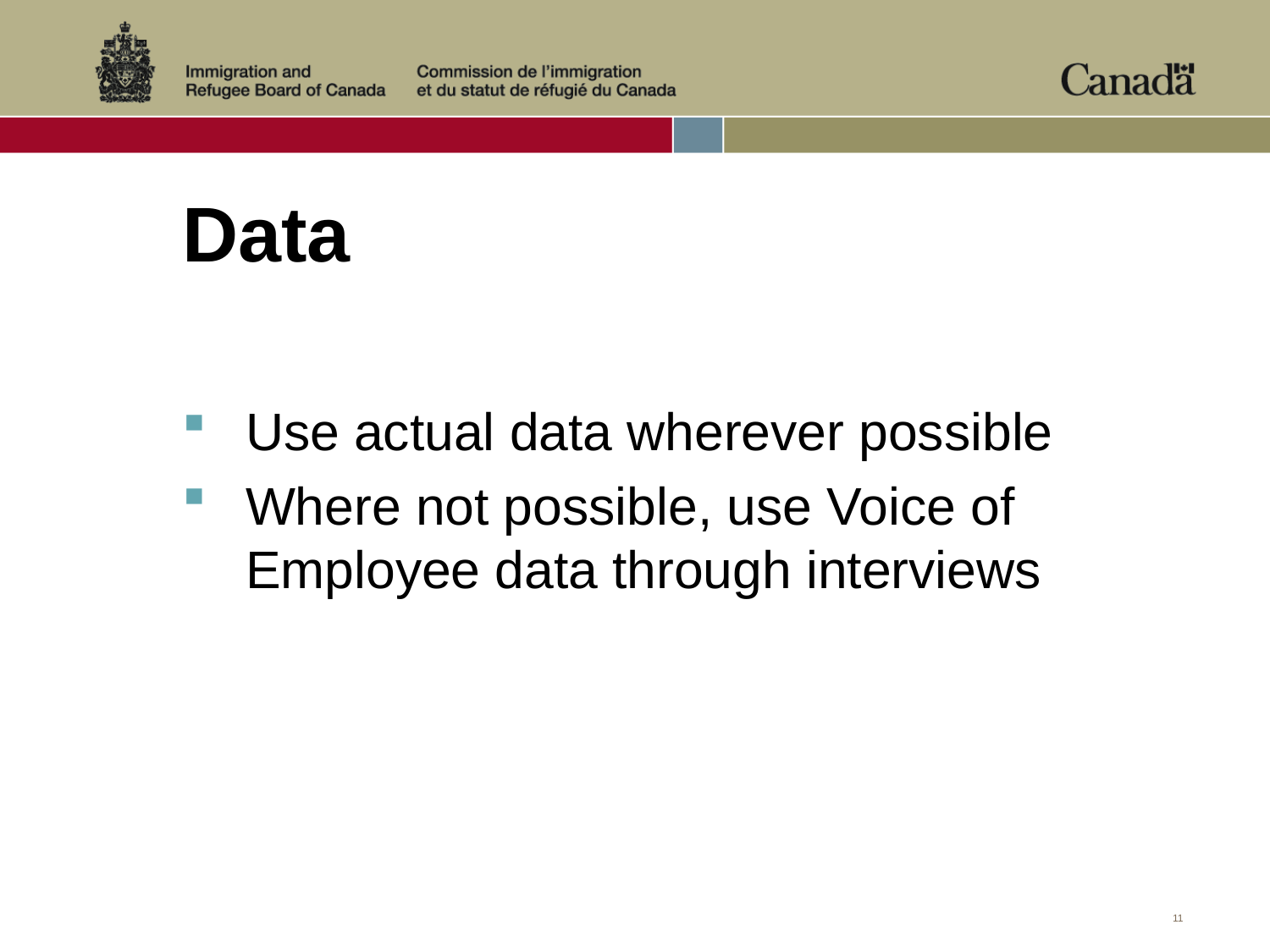

# Data
Use actual data wherever possible
Where not possible, use Voice of Employee data through interviews
11